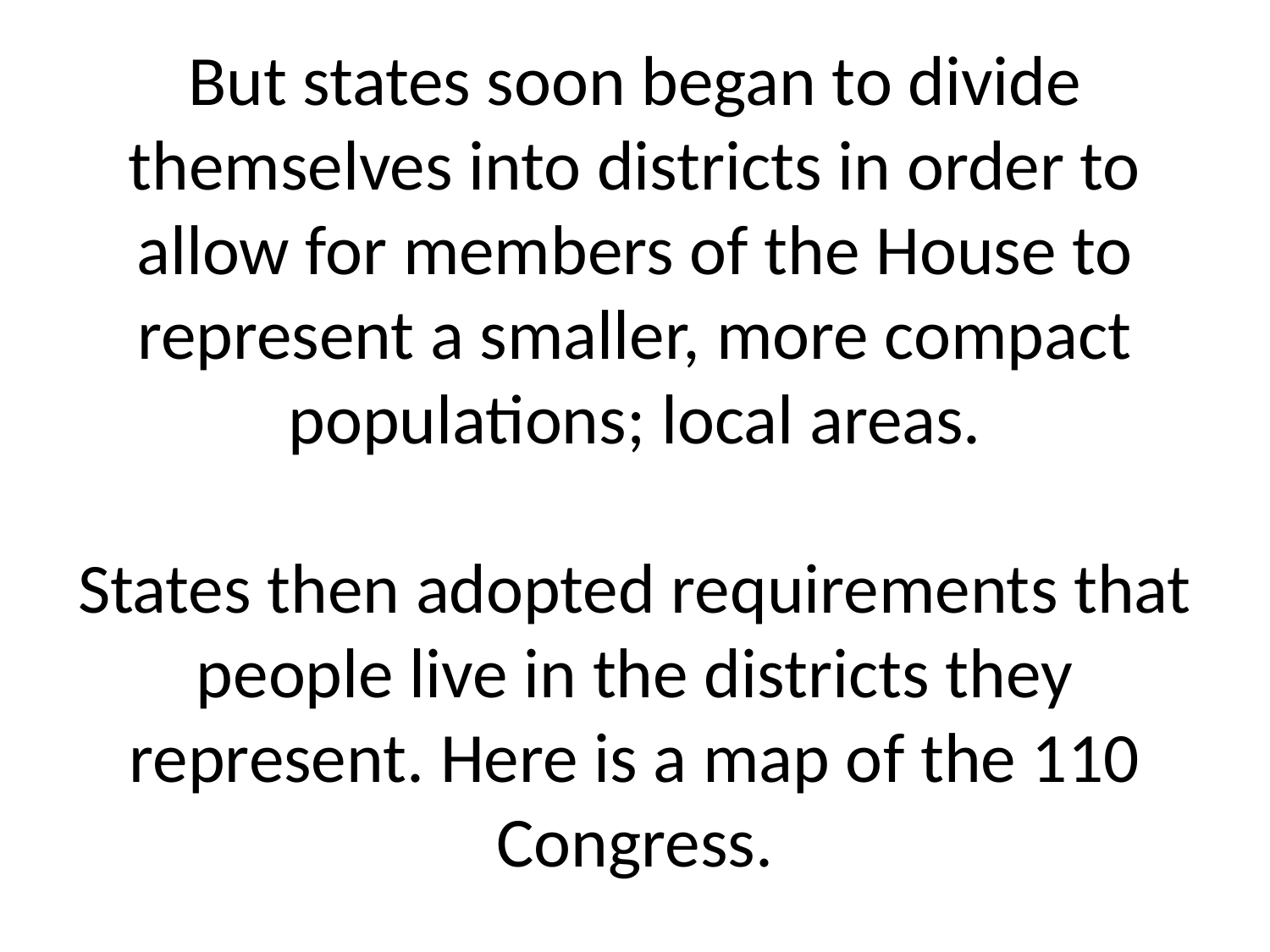

# But states soon began to divide themselves into districts in order to allow for members of the House to represent a smaller, more compact populations; local areas. States then adopted requirements that people live in the districts they represent. Here is a map of the 110 Congress.